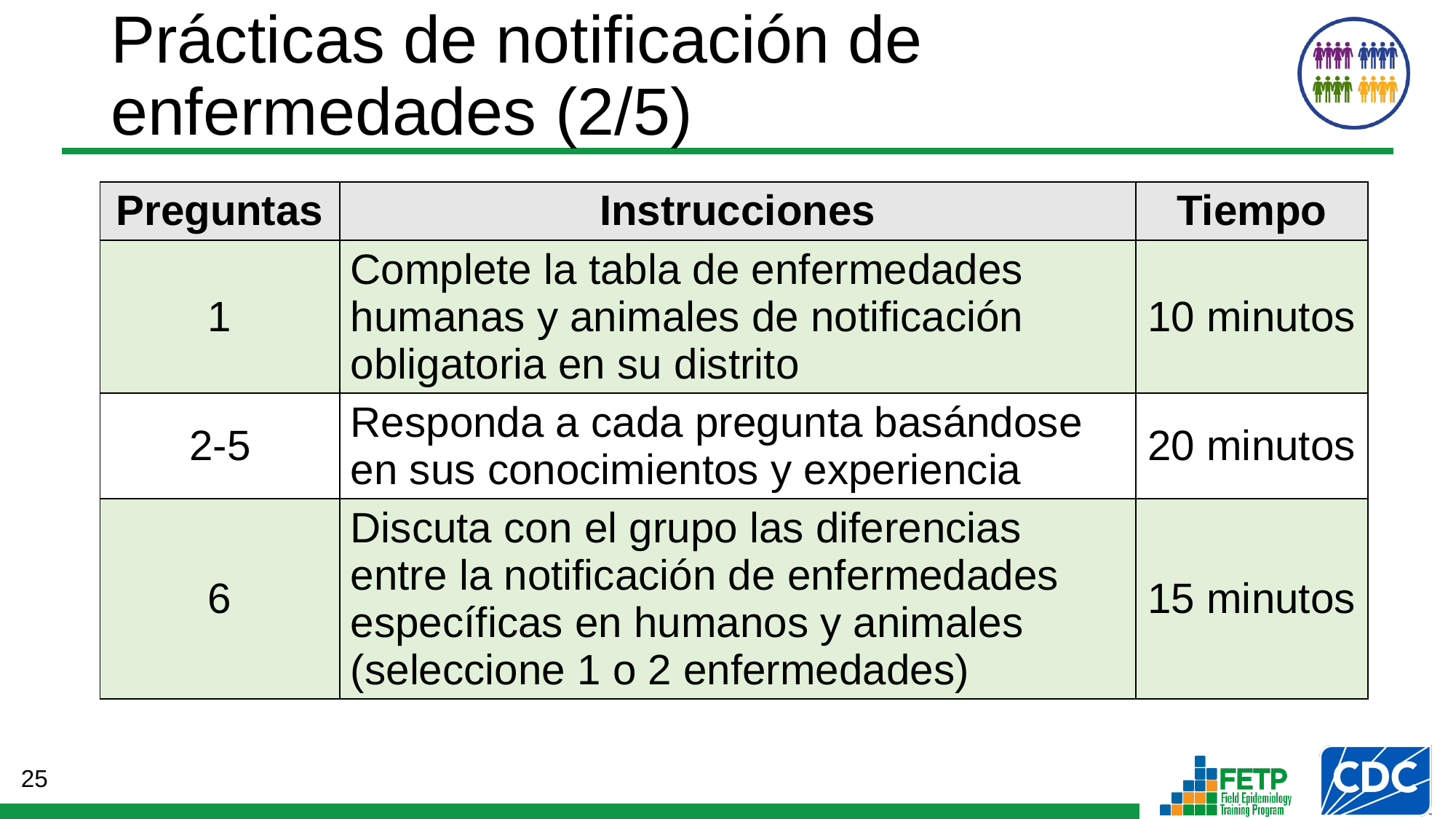

Prácticas de notificación de enfermedades (2/5)
| Preguntas | Instrucciones | Tiempo |
| --- | --- | --- |
| 1 | Complete la tabla de enfermedades humanas y animales de notificación obligatoria en su distrito | 10 minutos |
| 2-5 | Responda a cada pregunta basándose en sus conocimientos y experiencia | 20 minutos |
| 6 | Discuta con el grupo las diferencias entre la notificación de enfermedades específicas en humanos y animales (seleccione 1 o 2 enfermedades) | 15 minutos |